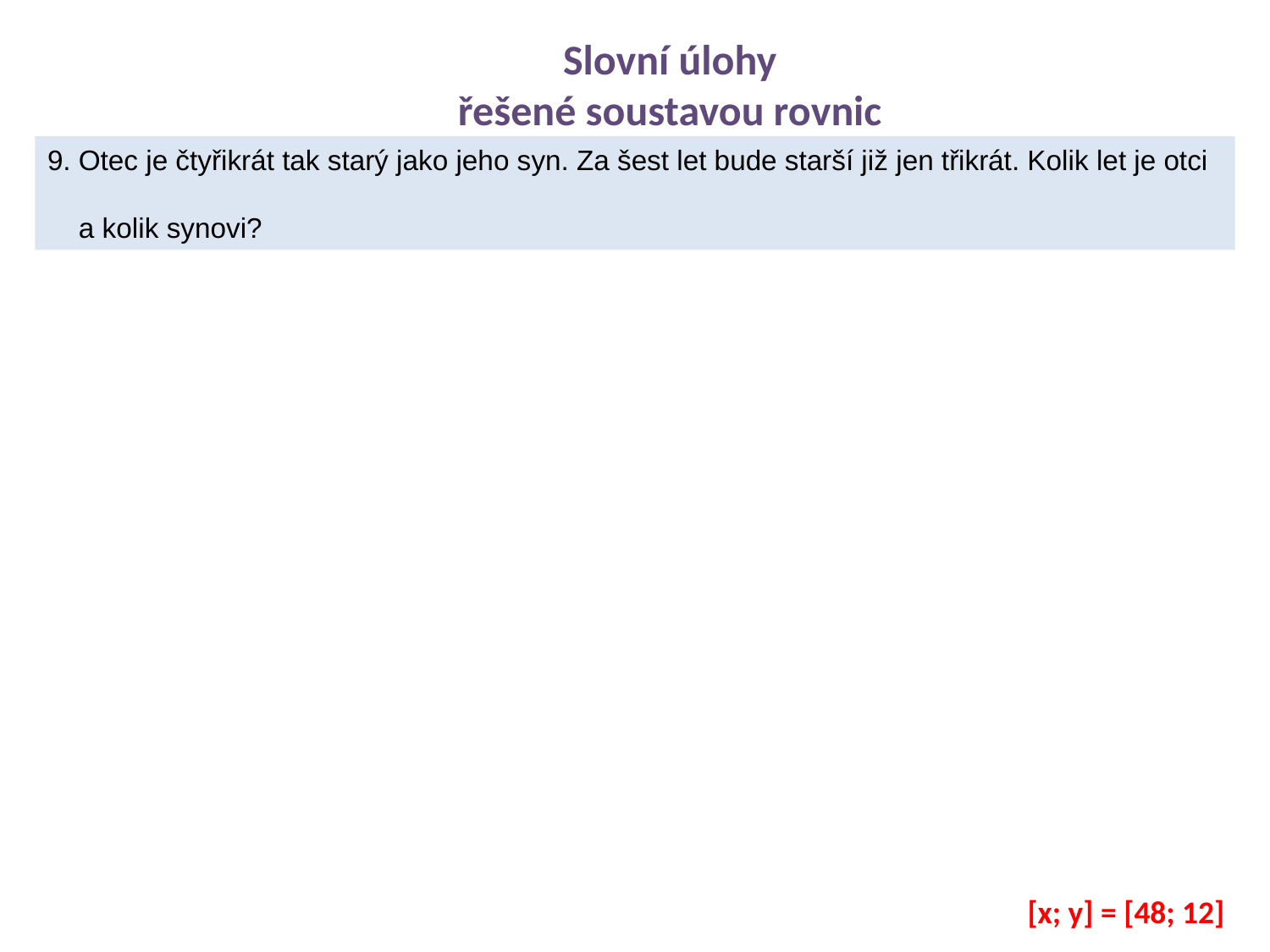

Slovní úlohy
řešené soustavou rovnic

9. Otec je čtyřikrát tak starý jako jeho syn. Za šest let bude starší již jen třikrát. Kolik let je otci
    a kolik synovi?

[x; y] = [48; 12]